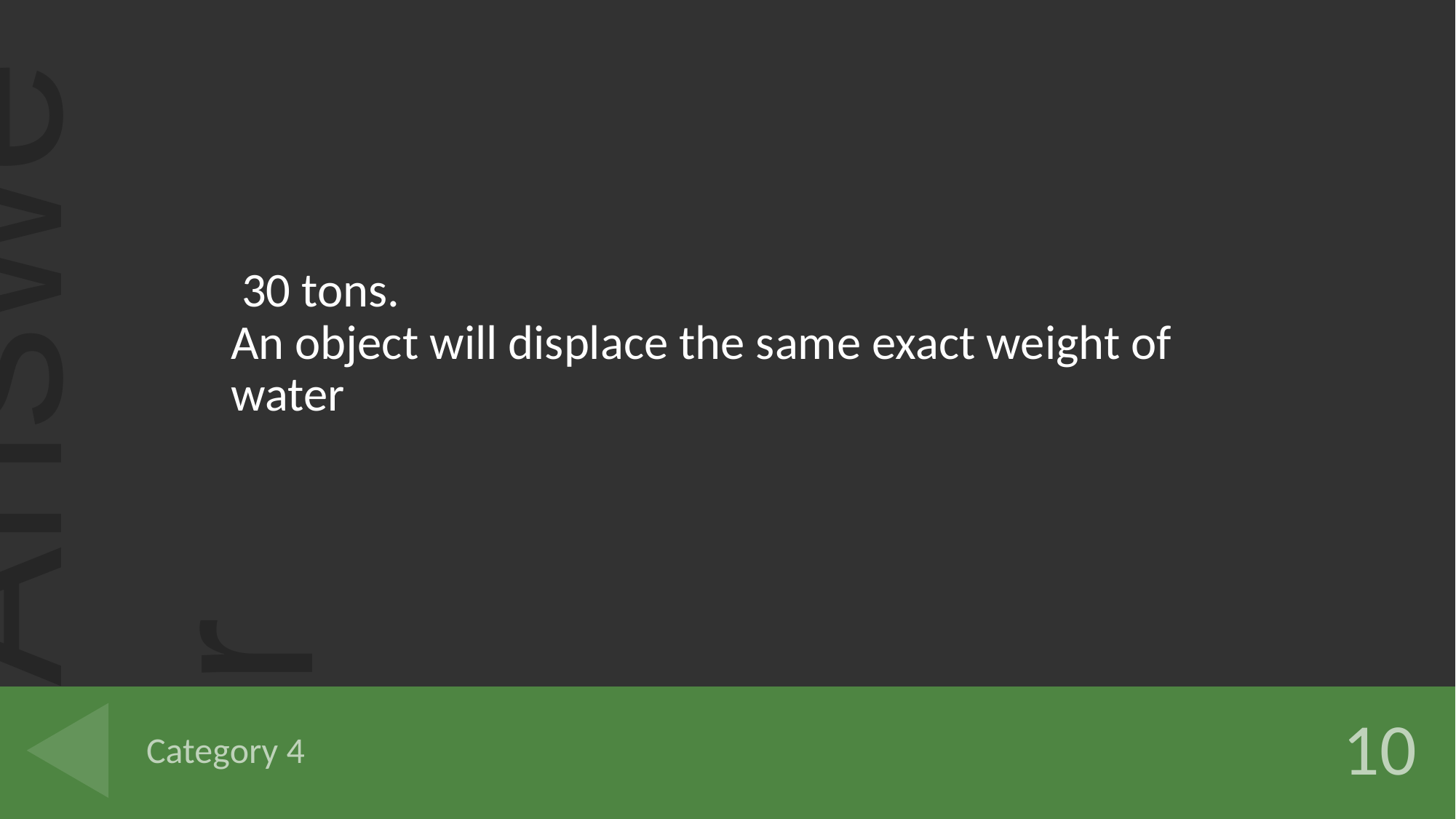

30 tons.
An object will displace the same exact weight of water
# Category 4
10